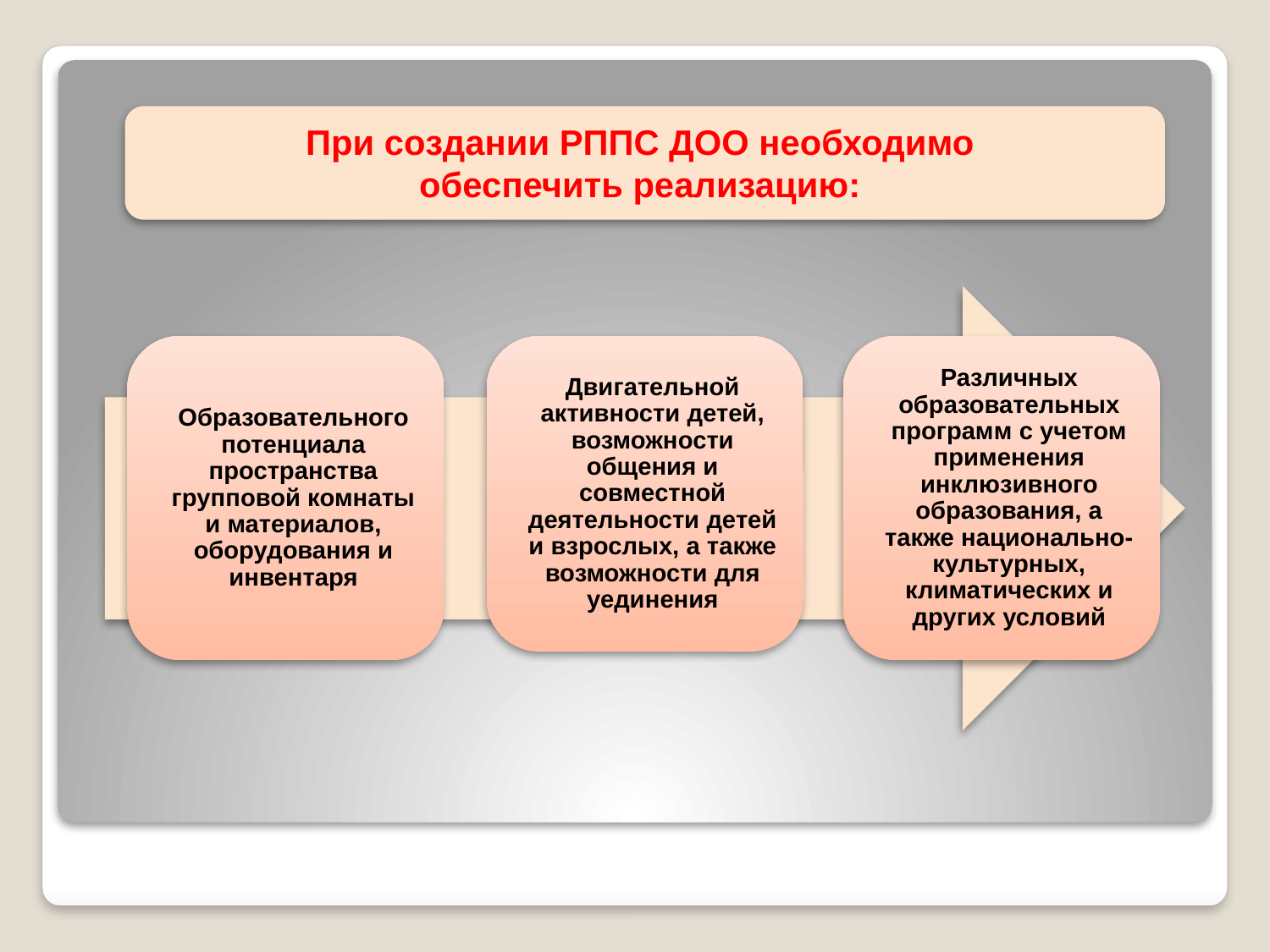

При создании РППС ДОО необходимо
обеспечить реализацию:
Образовательного потенциала пространства групповой комнаты и материалов, оборудования и инвентаря
Двигательной активности детей, возможности общения и совместной деятельности детей и взрослых, а также возможности для уединения
Различных образовательных программ с учетом применения инклюзивного образования, а также национально-культурных, климатических и других условий